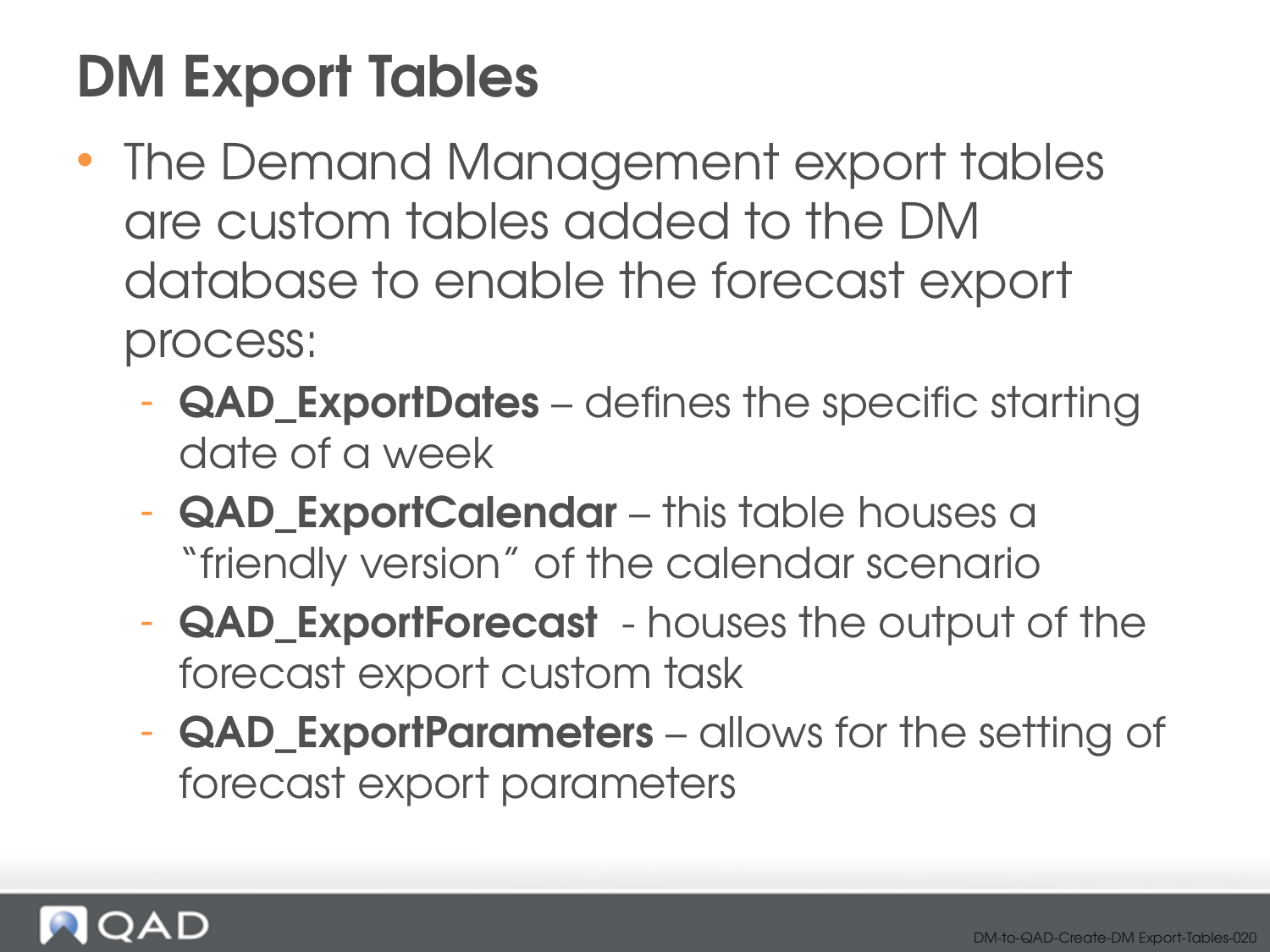

# DM Export Tables
The Demand Management export tables are custom tables added to the DM database to enable the forecast export process:
QAD_ExportDates – defines the specific starting date of a week
QAD_ExportCalendar – this table houses a “friendly version” of the calendar scenario
QAD_ExportForecast  - houses the output of the forecast export custom task
QAD_ExportParameters – allows for the setting of forecast export parameters

DM-to-QAD-Create-DM Export-Tables-020